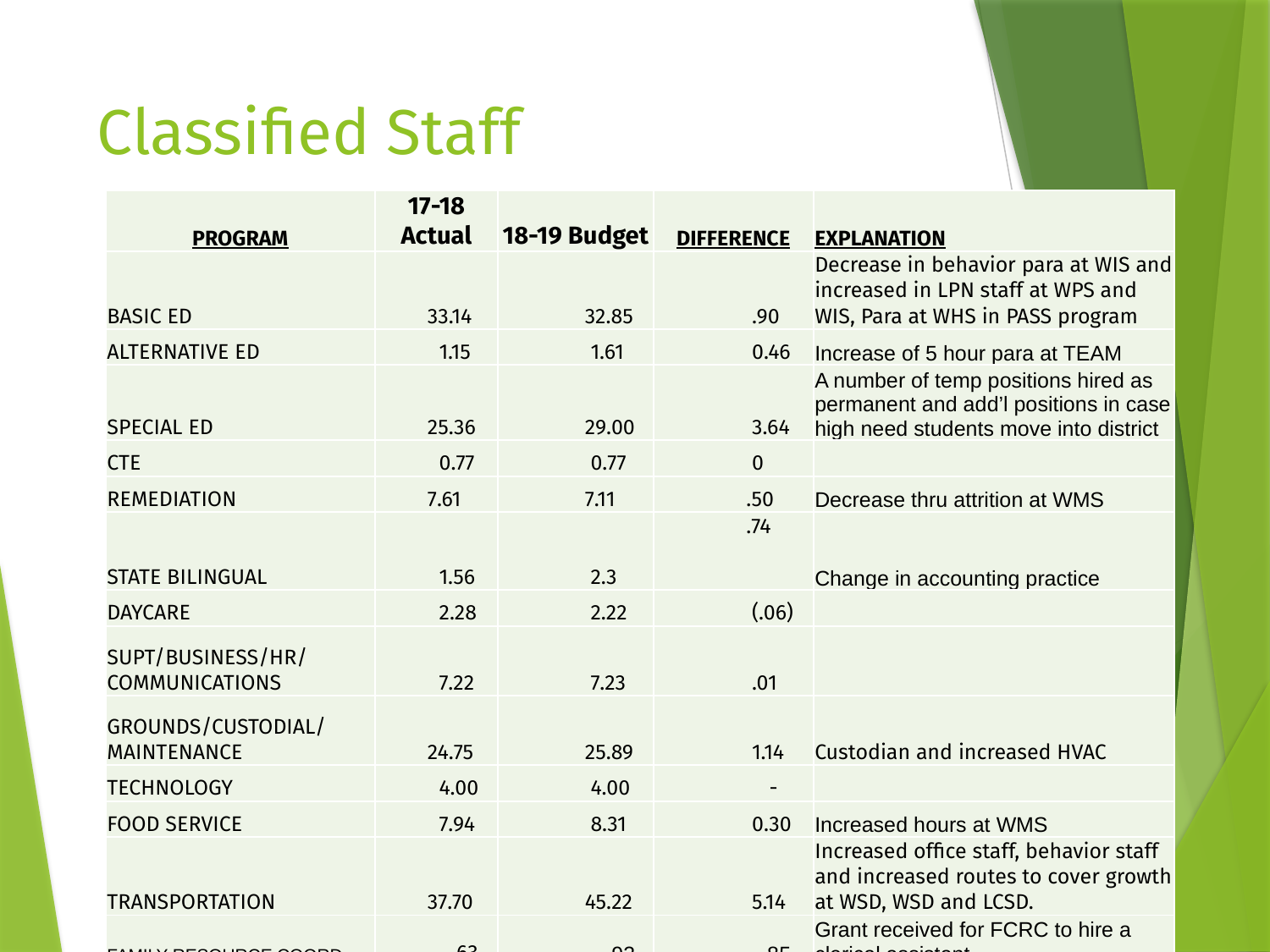

# Classified Staff
| PROGRAM | 17-18 Actual | 18-19 Budget | DIFFERENCE | EXPLANATION |
| --- | --- | --- | --- | --- |
| BASIC ED | 33.14 | 32.85 | .90 | Decrease in behavior para at WIS and increased in LPN staff at WPS and WIS, Para at WHS in PASS program |
| ALTERNATIVE ED | 1.15 | 1.61 | 0.46 | Increase of 5 hour para at TEAM |
| SPECIAL ED | 25.36 | 29.00 | 3.64 | A number of temp positions hired as permanent and add’l positions in case high need students move into district |
| CTE | 0.77 | 0.77 | 0 |  |
| REMEDIATION | 7.61 | 7.11 | .50 | Decrease thru attrition at WMS |
| STATE BILINGUAL | 1.56 | 2.3 | .74 | Change in accounting practice |
| DAYCARE | 2.28 | 2.22 | (.06) |  |
| SUPT/BUSINESS/HR/COMMUNICATIONS | 7.22 | 7.23 | .01 |  |
| GROUNDS/CUSTODIAL/MAINTENANCE | 24.75 | 25.89 | 1.14 | Custodian and increased HVAC |
| TECHNOLOGY | 4.00 | 4.00 | - |  |
| FOOD SERVICE | 7.94 | 8.31 | 0.30 | Increased hours at WMS |
| TRANSPORTATION | 37.70 | 45.22 | 5.14 | Increased office staff, behavior staff and increased routes to cover growth at WSD, WSD and LCSD. |
| FAMILY RESOURCE COORD | .63 | .93 | .85 | Grant received for FCRC to hire a clerical assistant |
| TOTAL CLASSIFIED STAFF | 165.35 | 179.56 | 14.21 |  |